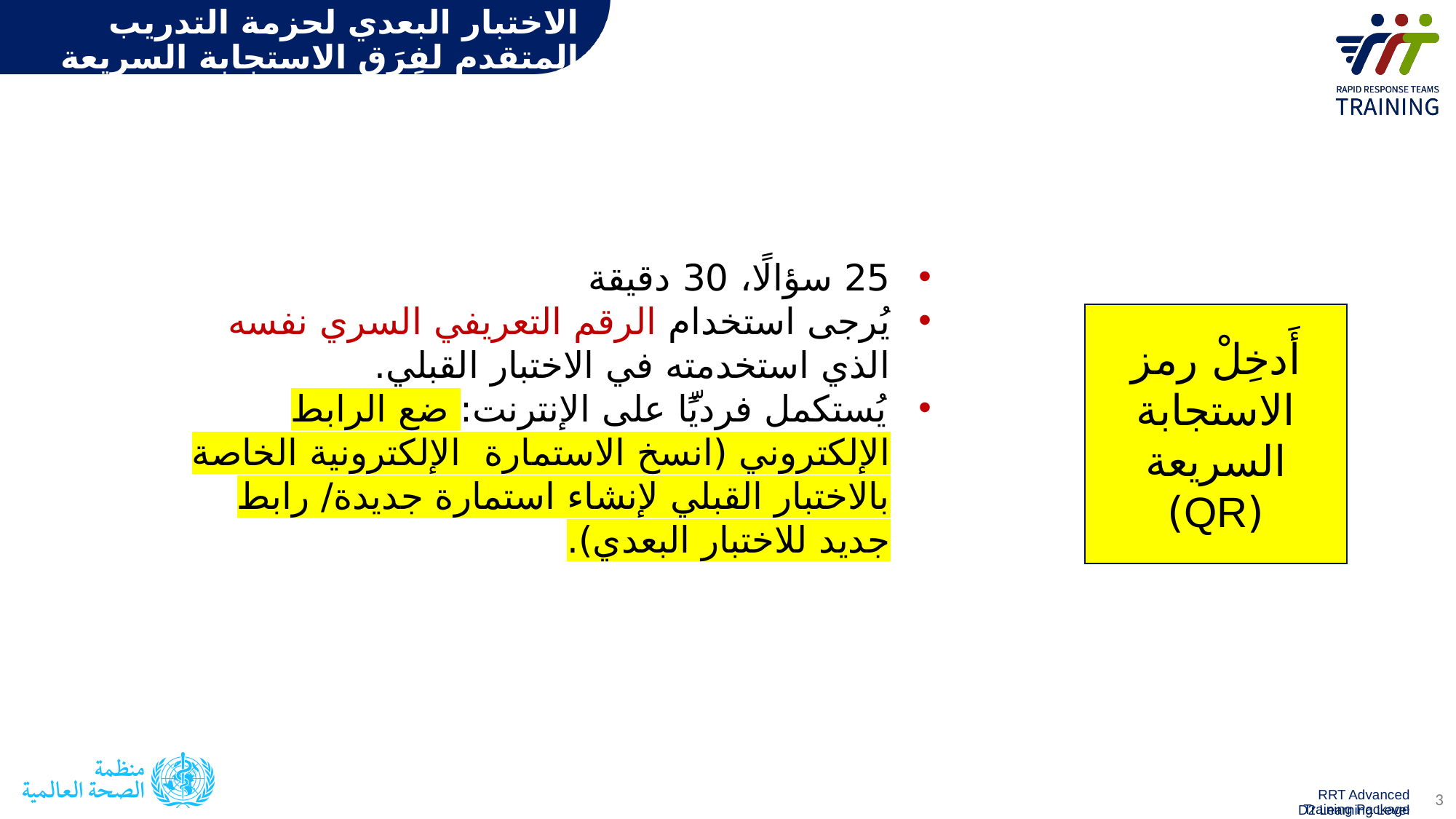

الاختبار البعدي لحزمة التدريب المتقدم لفِرَق الاستجابة السريعة

25 سؤالًا، 30 دقيقة
يُرجى استخدام الرقم التعريفي السري نفسه الذي استخدمته في الاختبار القبلي.
يُستكمل فرديًّا على الإنترنت: ضع الرابط الإلكتروني (انسخ الاستمارة. الإلكترونية الخاصة بالاختبار القبلي لإنشاء استمارة جديدة/ رابط جديد للاختبار البعدي).

أَدخِلْ رمز الاستجابة السريعة (QR)